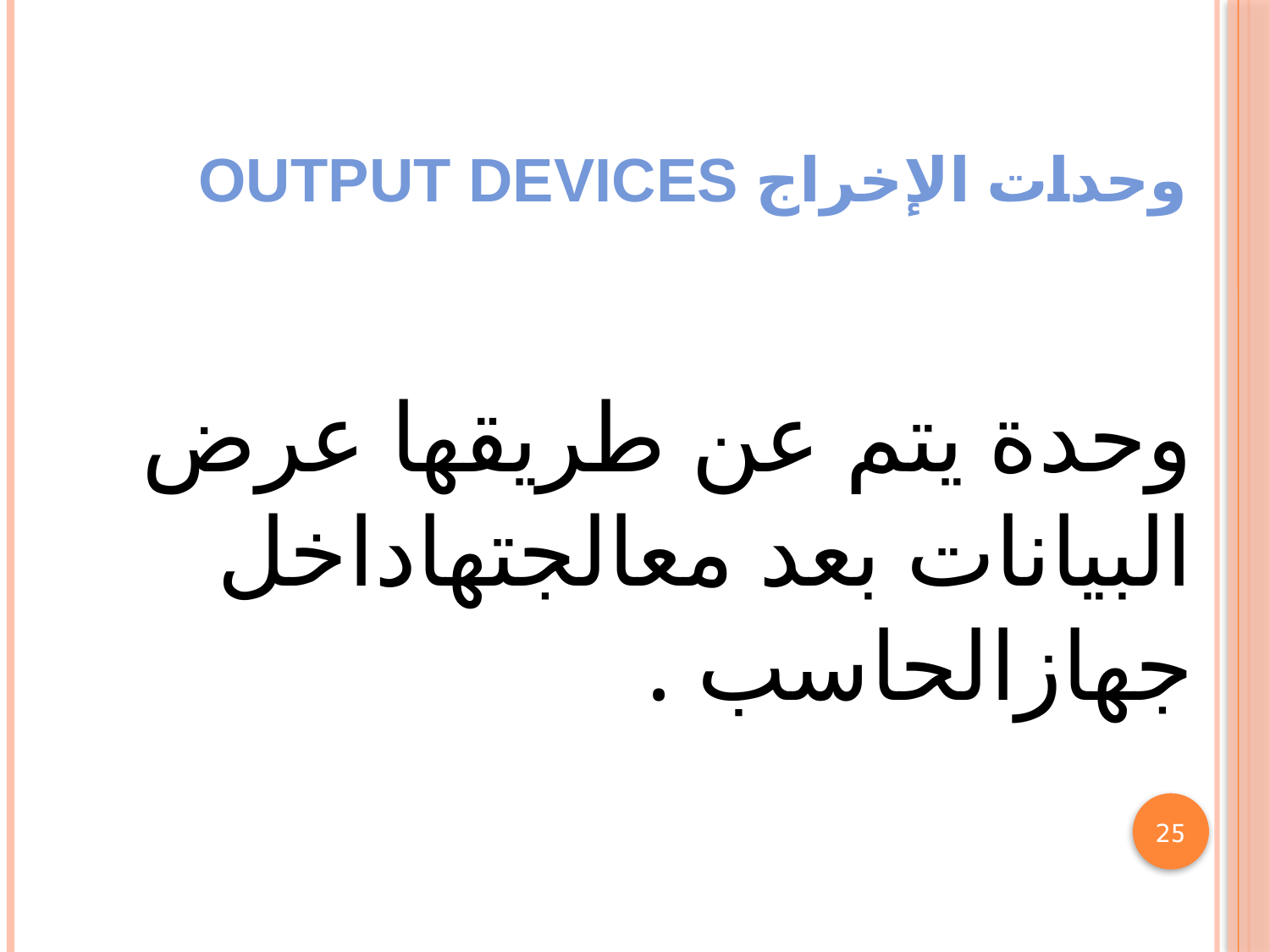

# وحدات الإخراج output devices
وحدة يتم عن طريقها عرض البيانات بعد معالجتهاداخل جهازالحاسب .
25